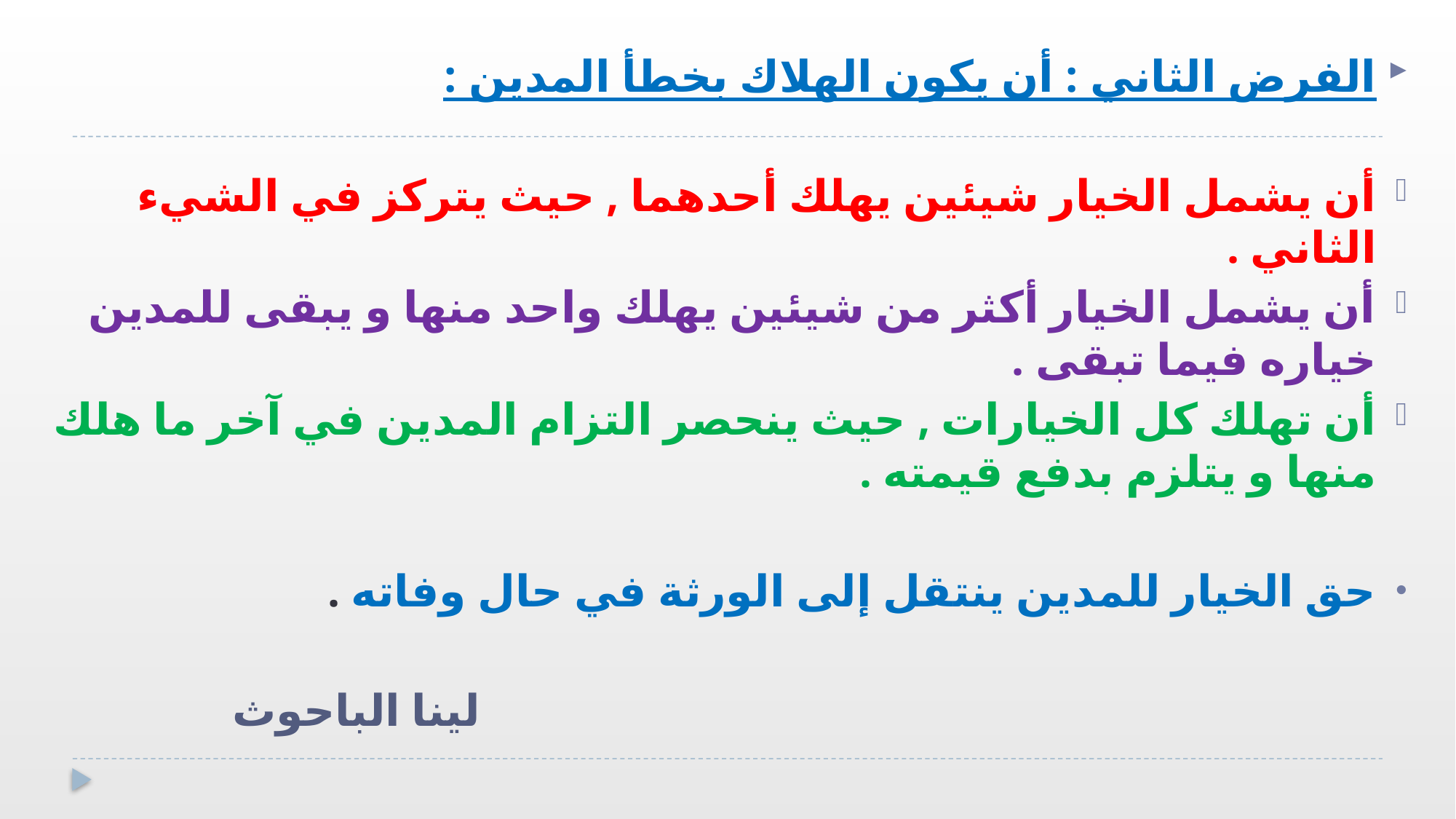

الفرض الثاني : أن يكون الهلاك بخطأ المدين :

أن يشمل الخيار شيئين يهلك أحدهما , حيث يتركز في الشيء الثاني .
أن يشمل الخيار أكثر من شيئين يهلك واحد منها و يبقى للمدين خياره فيما تبقى .
أن تهلك كل الخيارات , حيث ينحصر التزام المدين في آخر ما هلك منها و يتلزم بدفع قيمته .

حق الخيار للمدين ينتقل إلى الورثة في حال وفاته .

                                                                                  لينا الباحوث
#